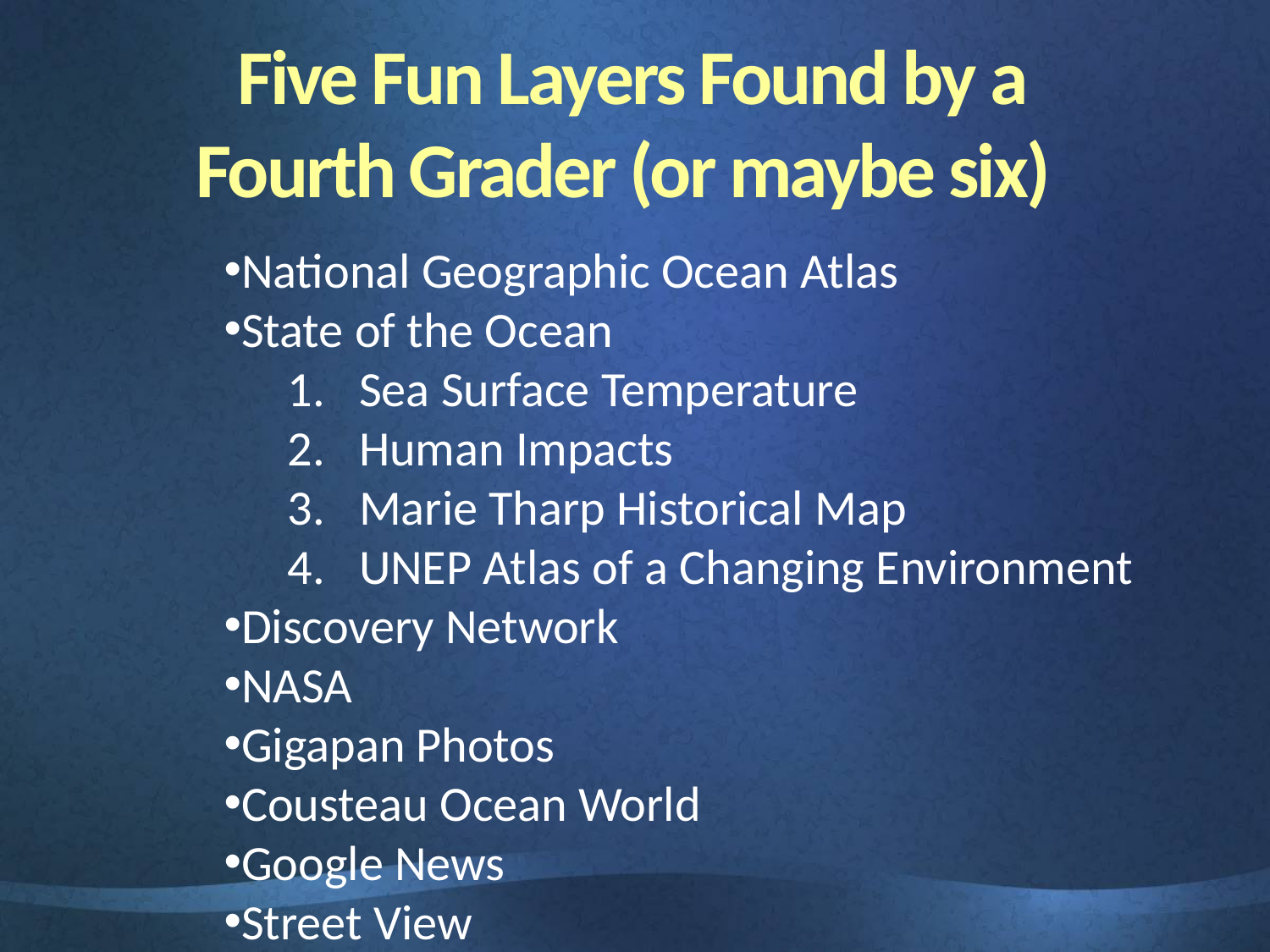

Five Fun Layers Found by a
Fourth Grader (or maybe six)
National Geographic Ocean Atlas
State of the Ocean
Sea Surface Temperature
Human Impacts
Marie Tharp Historical Map
UNEP Atlas of a Changing Environment
Discovery Network
NASA
Gigapan Photos
Cousteau Ocean World
Google News
Street View